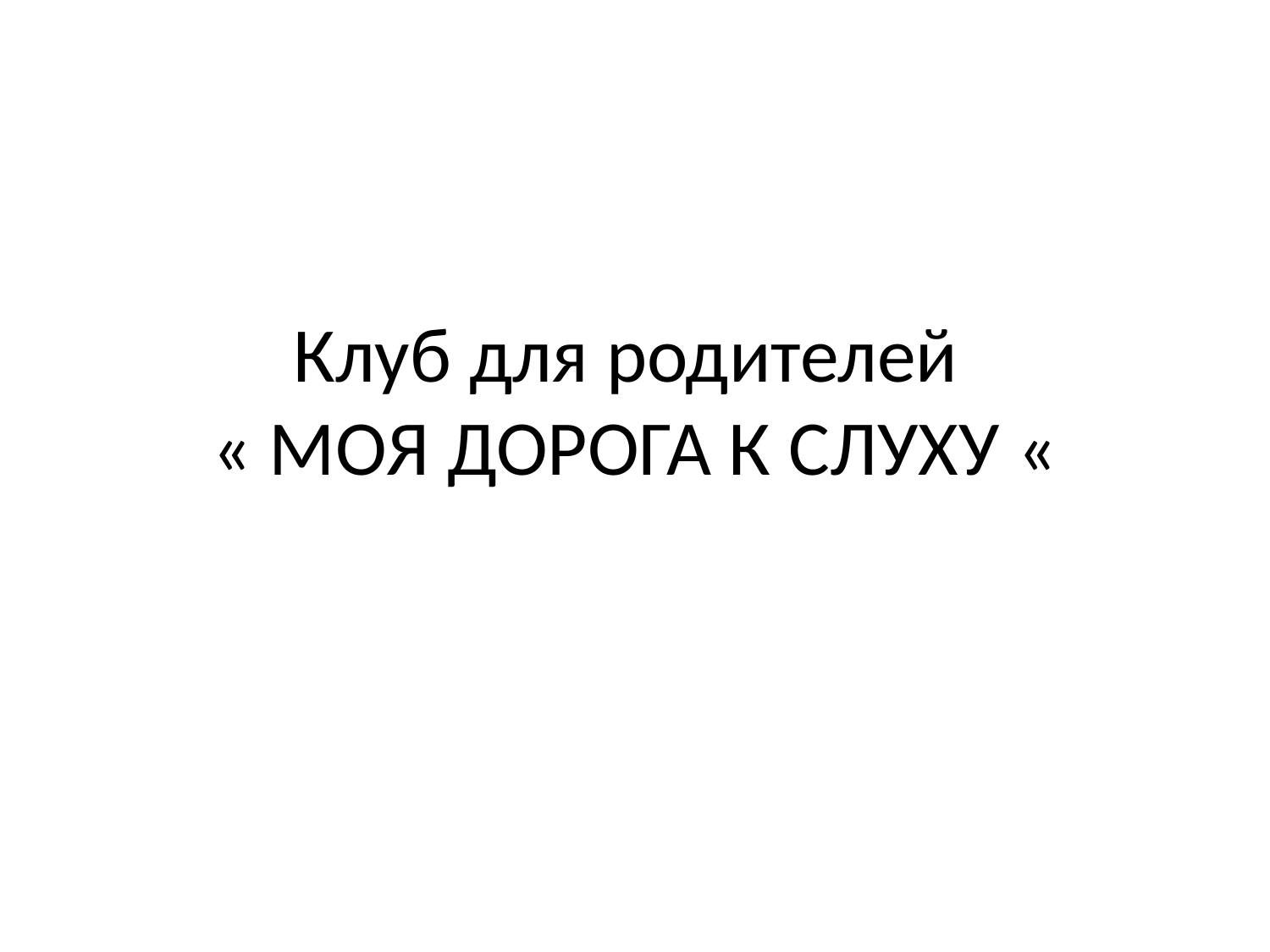

# Клуб для родителей « МОЯ ДОРОГА К СЛУХУ «